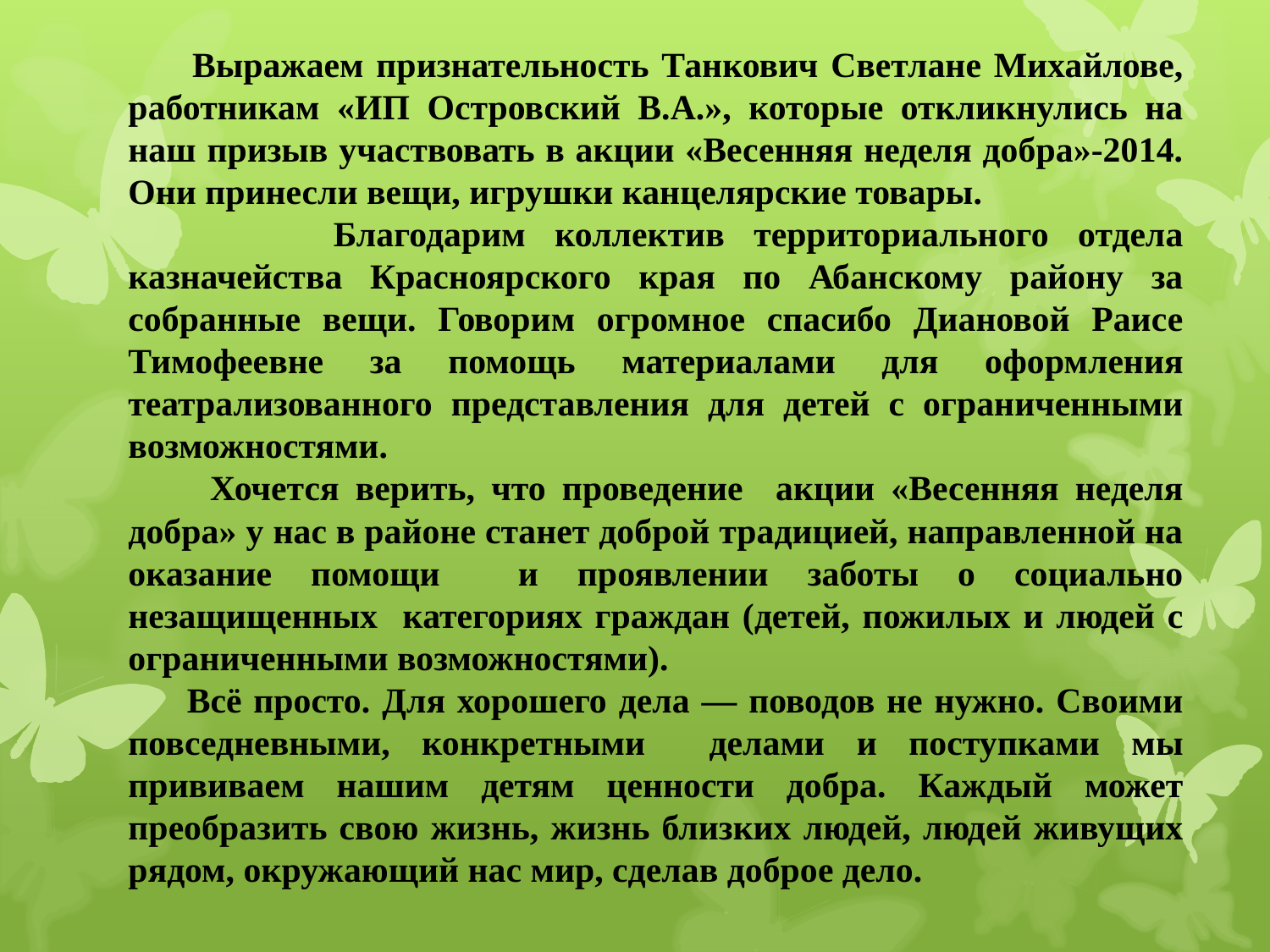

Выражаем признательность Танкович Светлане Михайлове, работникам «ИП Островский В.А.», которые откликнулись на наш призыв участвовать в акции «Весенняя неделя добра»-2014. Они принесли вещи, игрушки канцелярские товары.
       Благодарим коллектив территориального отдела казначейства Красноярского края по Абанскому району за собранные вещи. Говорим огромное спасибо Диановой Раисе Тимофеевне за помощь материалами для оформления театрализованного представления для детей с ограниченными возможностями.
     Хочется верить, что проведение  акции «Весенняя неделя добра» у нас в районе станет доброй традицией, направленной на оказание помощи  и проявлении заботы о социально незащищенных  категориях граждан (детей, пожилых и людей с ограниченными возможностями).
     Всё просто. Для хорошего дела — поводов не нужно. Своими повседневными, конкретными  делами и поступками мы прививаем нашим детям ценности добра. Каждый может преобразить свою жизнь, жизнь близких людей, людей живущих рядом, окружающий нас мир, сделав доброе дело.